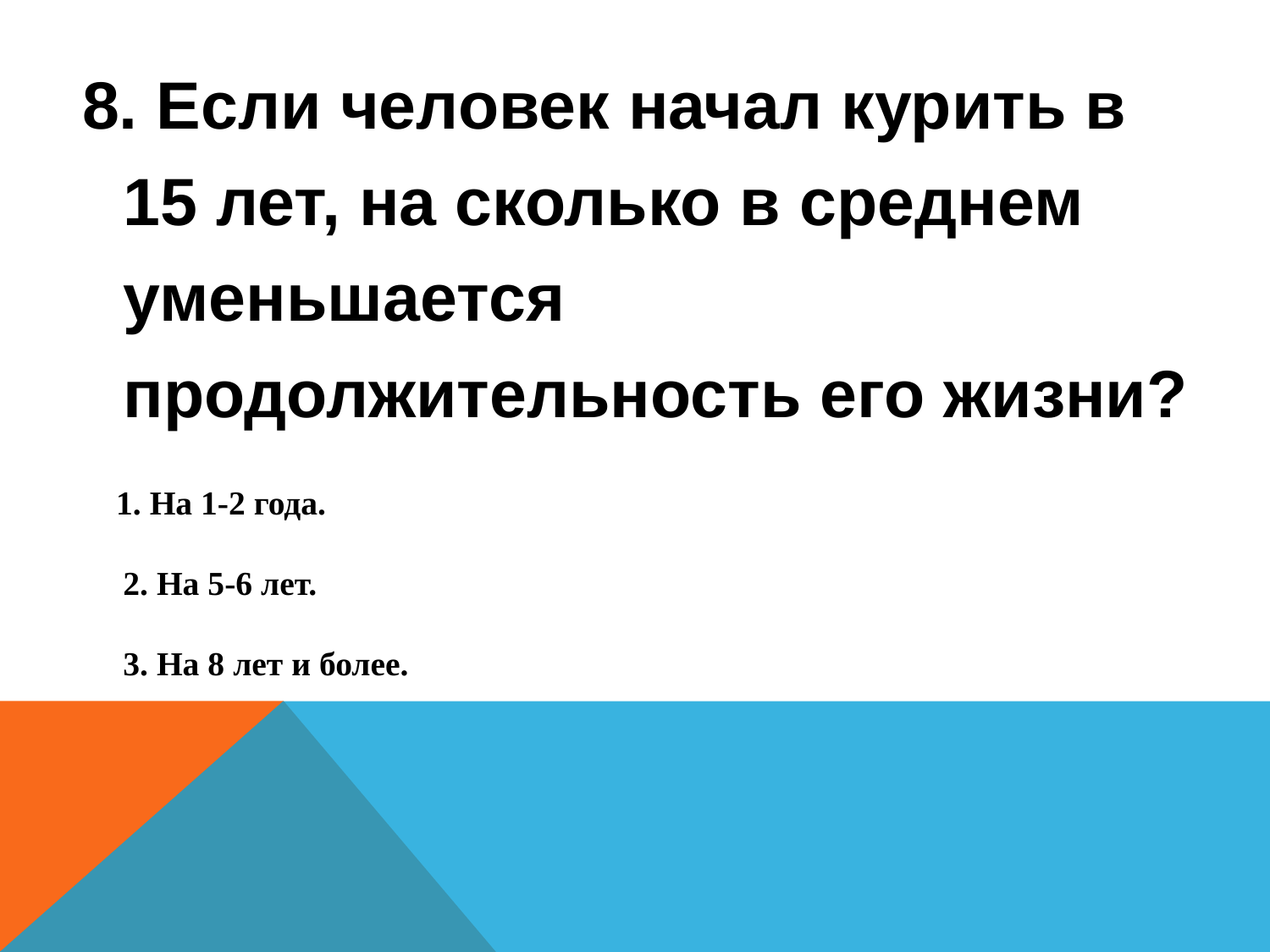

8. Если человек начал курить в 15 лет, на сколько в среднем уменьшается продолжительность его жизни?
    1. На 1-2 года.
2. На 5-6 лет.
3. На 8 лет и более.
#